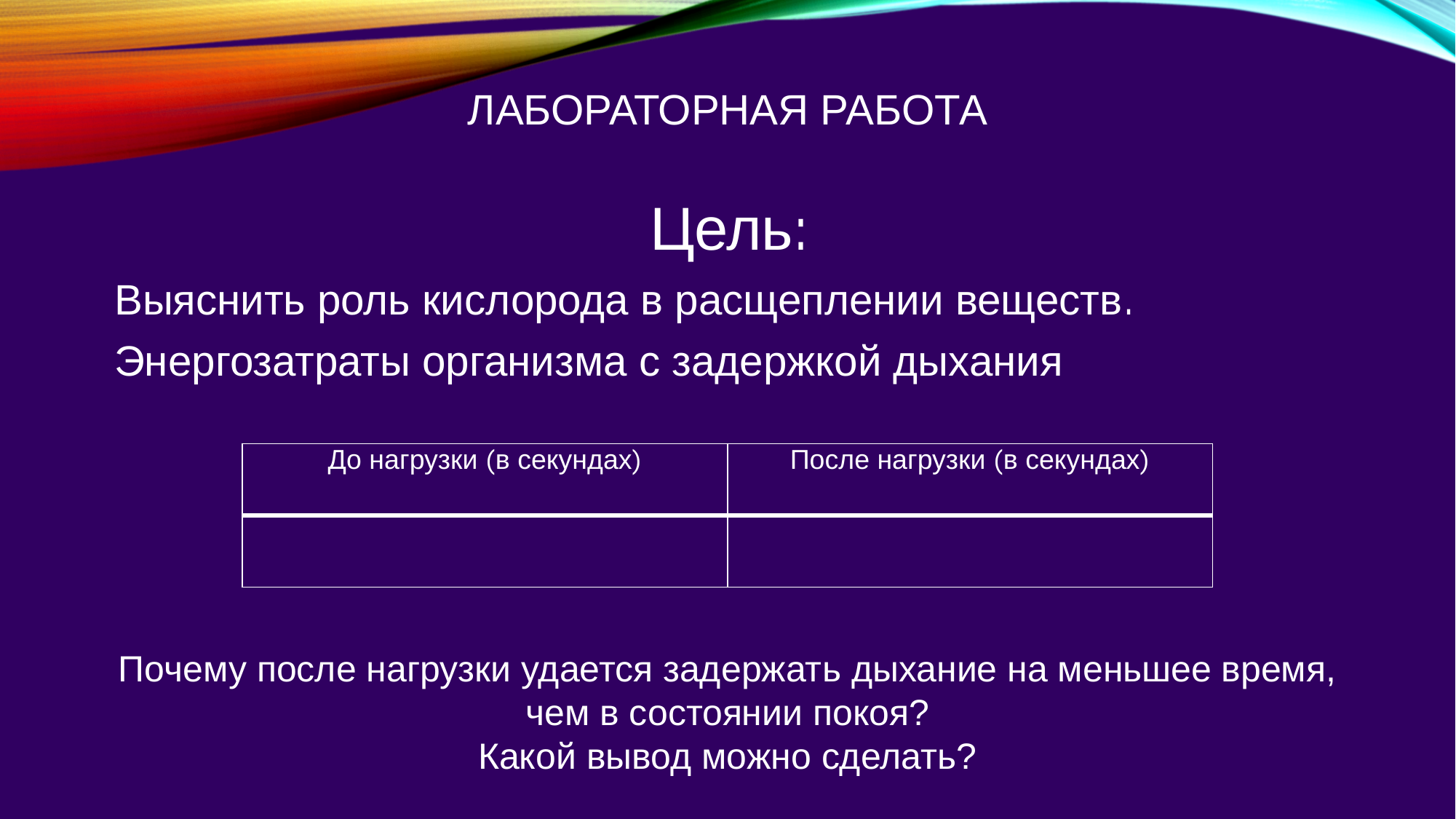

# ЛАБОРАТОРНАЯ РАБОТА
                                Цель:
Выяснить роль кислорода в расщеплении веществ.
Энергозатраты организма с задержкой дыхания
| До нагрузки (в секундах) | После нагрузки (в секундах) |
| --- | --- |
|  |  |
Почему после нагрузки удается задержать дыхание на меньшее время, чем в состоянии покоя?
Какой вывод можно сделать?